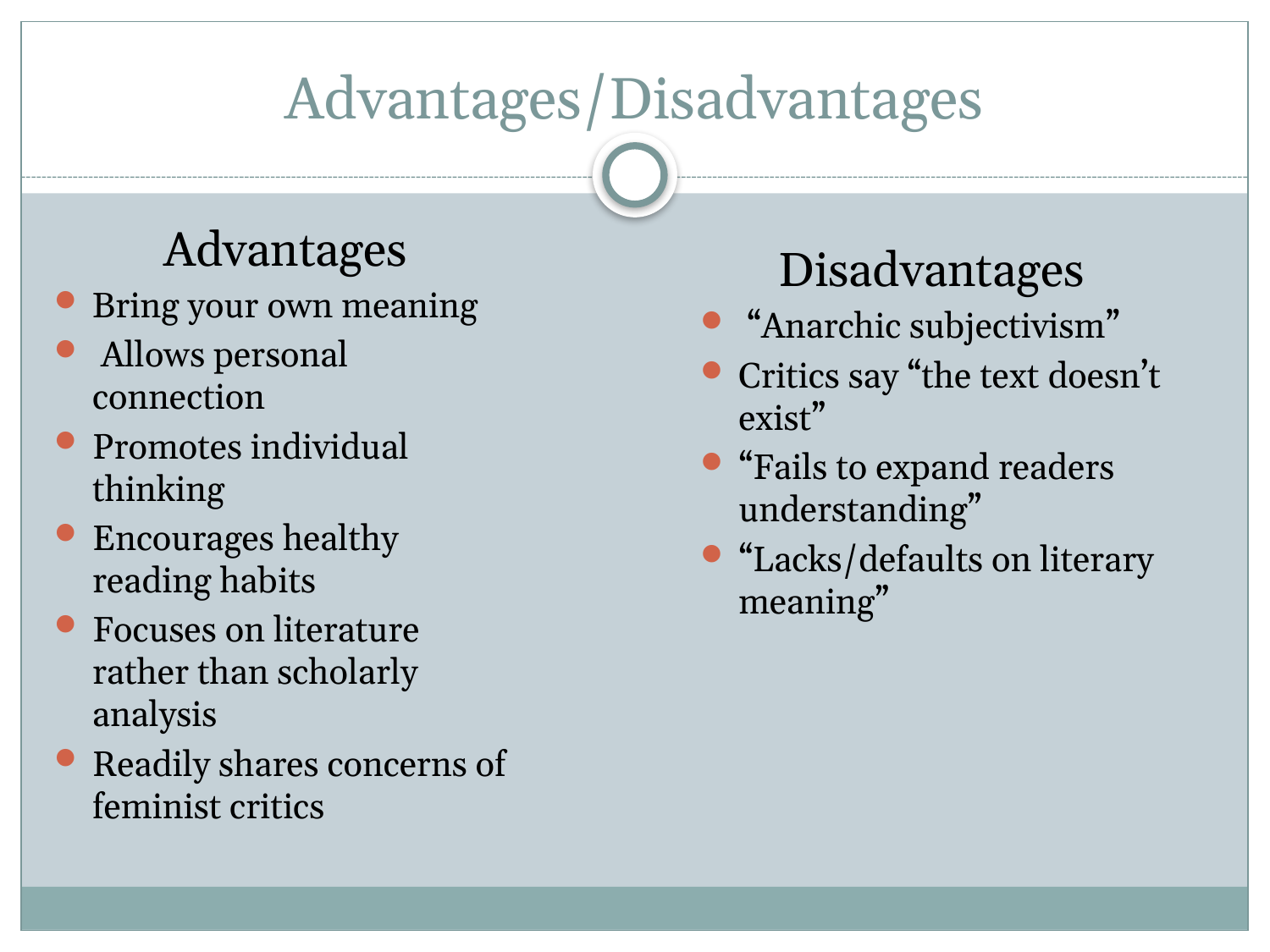

# Advantages/Disadvantages
Advantages
Bring your own meaning
 Allows personal connection
Promotes individual thinking
Encourages healthy reading habits
Focuses on literature rather than scholarly analysis
Readily shares concerns of feminist critics
Disadvantages
 “Anarchic subjectivism”
Critics say “the text doesn’t exist”
“Fails to expand readers understanding”
“Lacks/defaults on literary meaning”